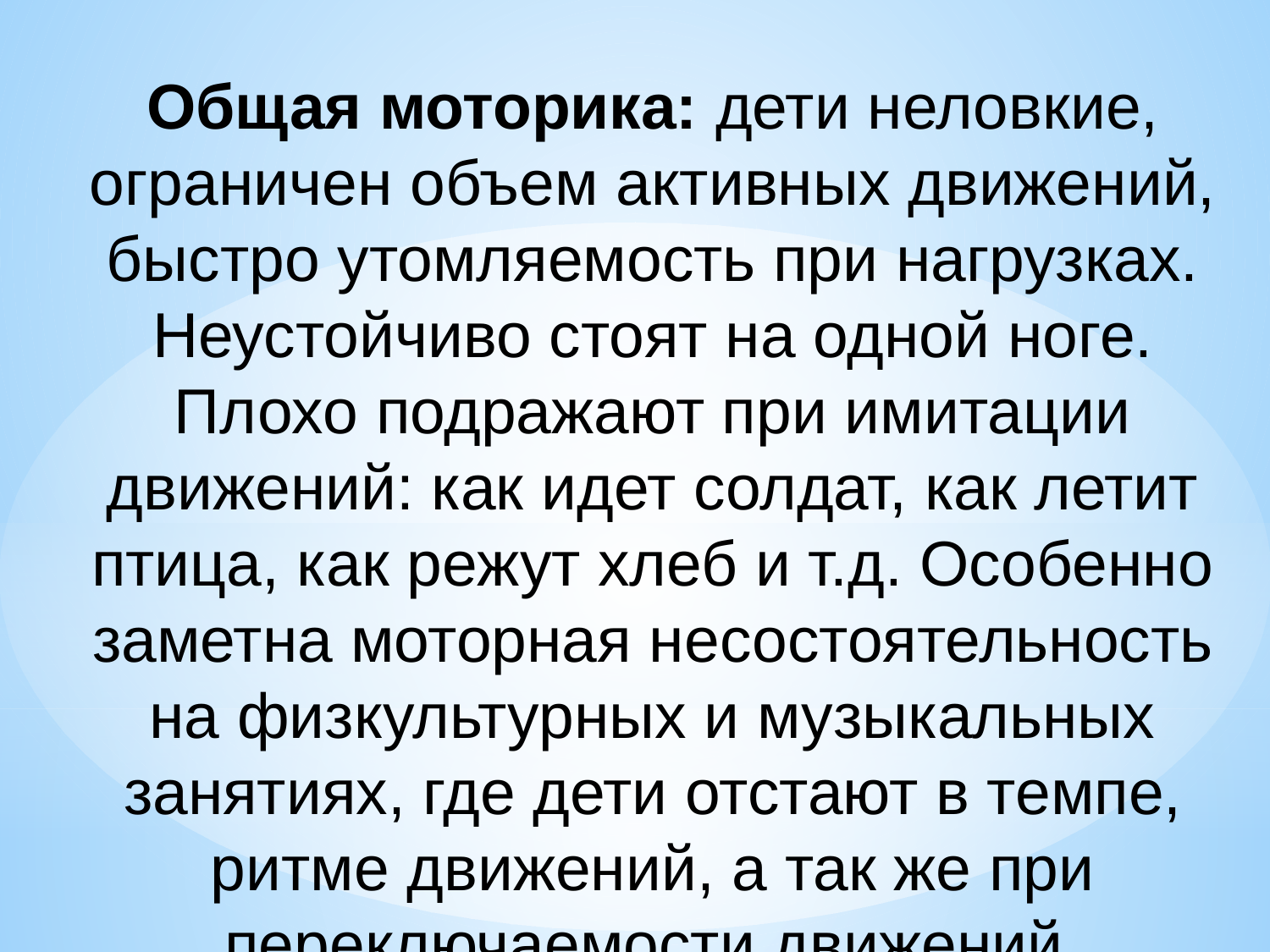

Общая моторика: дети неловкие, ограничен объем активных движений, быстро утомляемость при нагрузках. Неустойчиво стоят на одной ноге. Плохо подражают при имитации движений: как идет солдат, как летит птица, как режут хлеб и т.д. Особенно заметна моторная несостоятельность на физкультурных и музыкальных занятиях, где дети отстают в темпе, ритме движений, а так же при переключаемости движений.
#